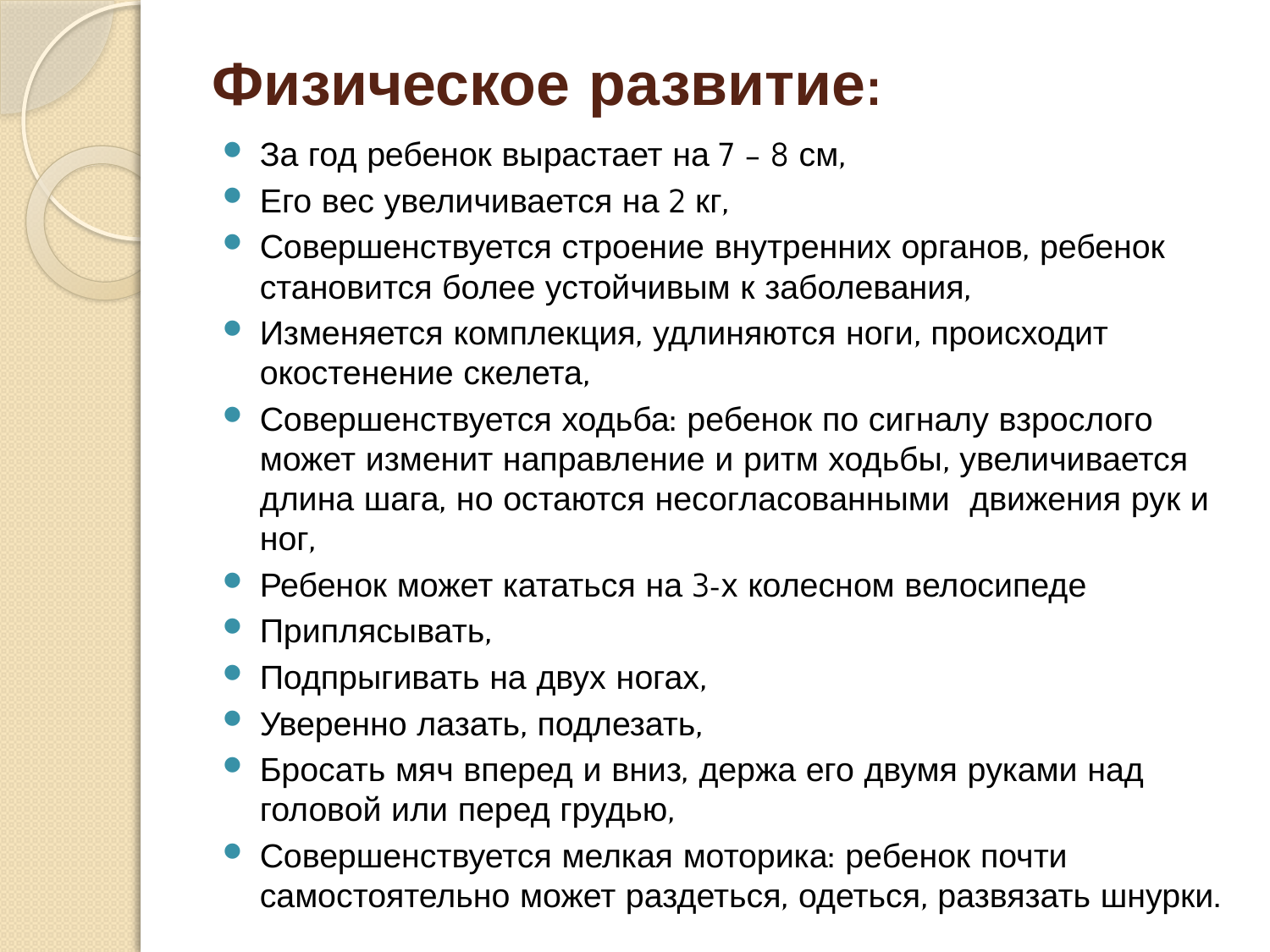

# Физическое развитие:
За год ребенок вырастает на 7 – 8 см,
Его вес увеличивается на 2 кг,
Совершенствуется строение внутренних органов, ребенок становится более устойчивым к заболевания,
Изменяется комплекция, удлиняются ноги, происходит окостенение скелета,
Совершенствуется ходьба: ребенок по сигналу взрослого может изменит направление и ритм ходьбы, увеличивается длина шага, но остаются несогласованными  движения рук и ног,
Ребенок может кататься на 3-х колесном велосипеде
Приплясывать,
Подпрыгивать на двух ногах,
Уверенно лазать, подлезать,
Бросать мяч вперед и вниз, держа его двумя руками над головой или перед грудью,
Совершенствуется мелкая моторика: ребенок почти самостоятельно может раздеться, одеться, развязать шнурки.